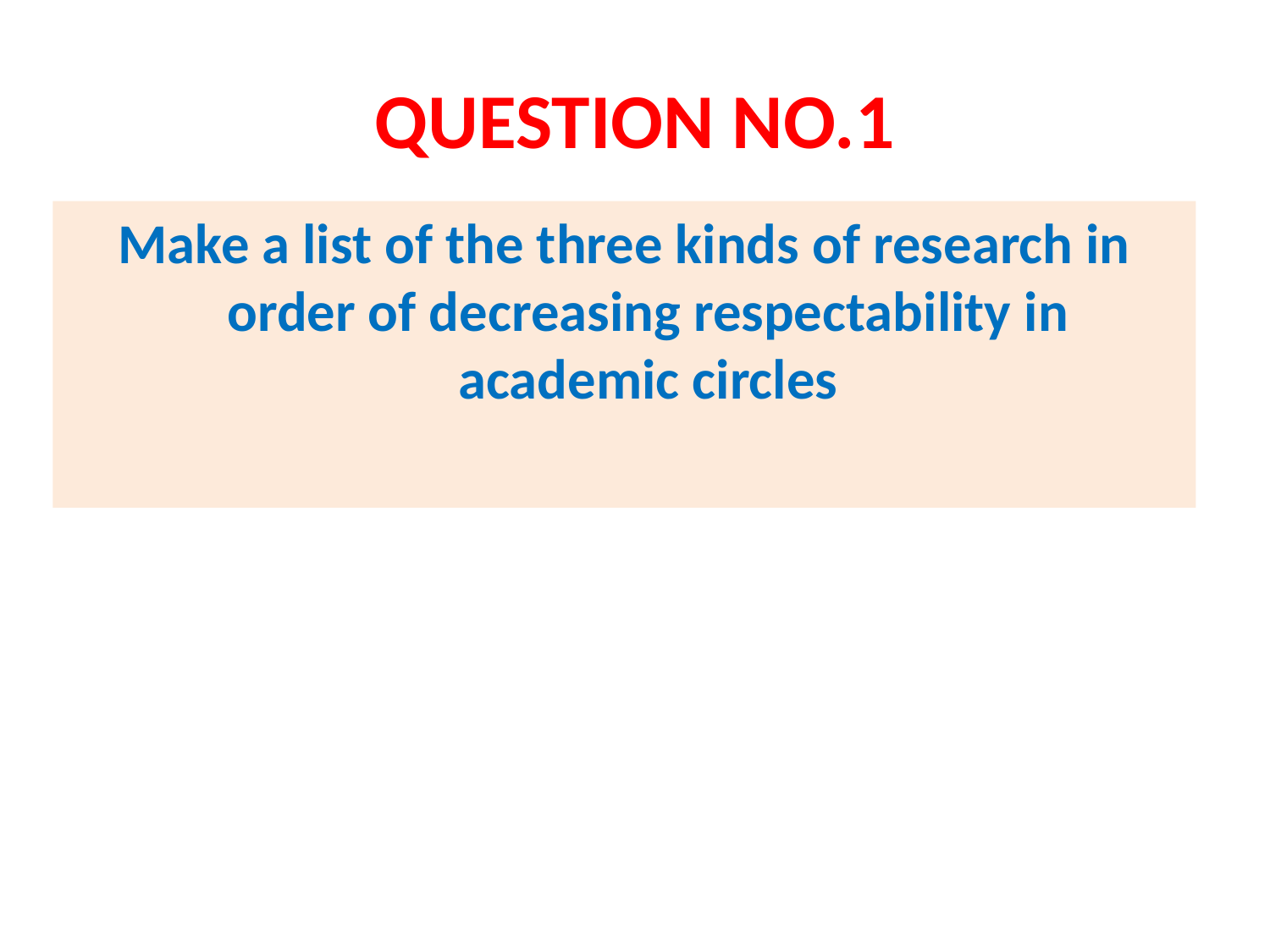

# QUESTION NO.1
Make a list of the three kinds of research in order of decreasing respectability in academic circles